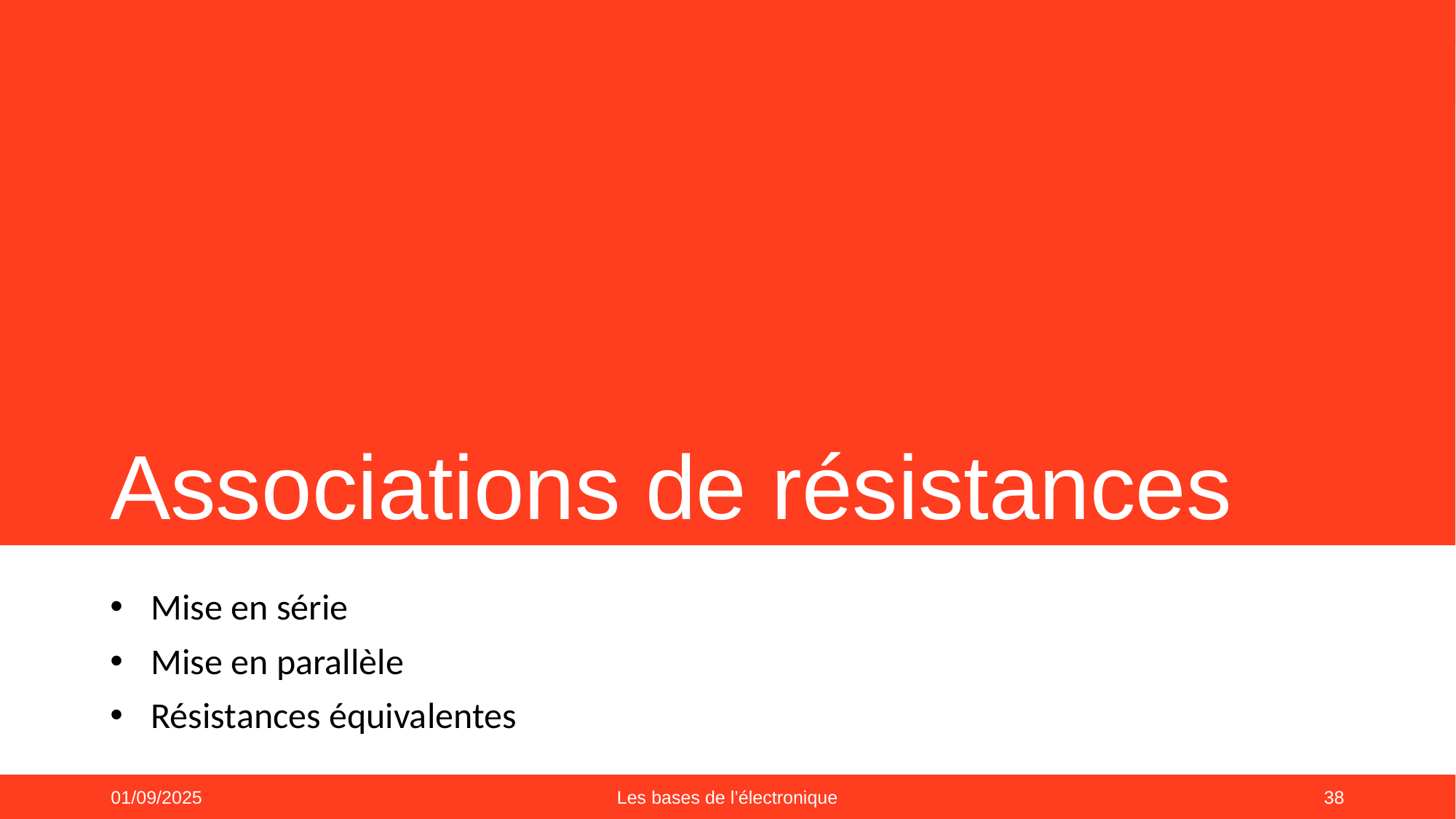

# Associations de résistances
Mise en série
Mise en parallèle
Résistances équivalentes
01/09/2025
Les bases de l’électronique
38